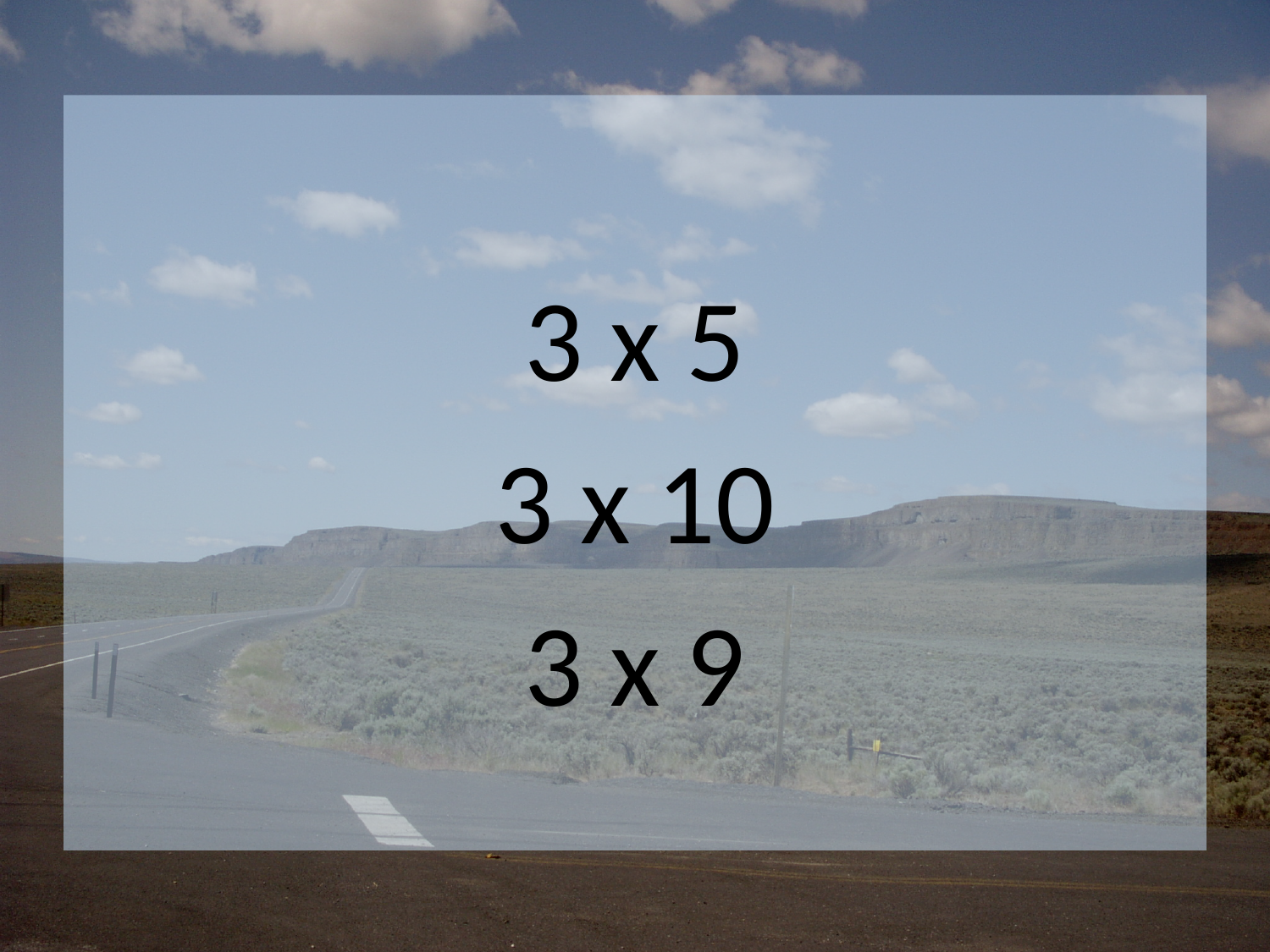

3 x 5
3 x 10
3 x 9